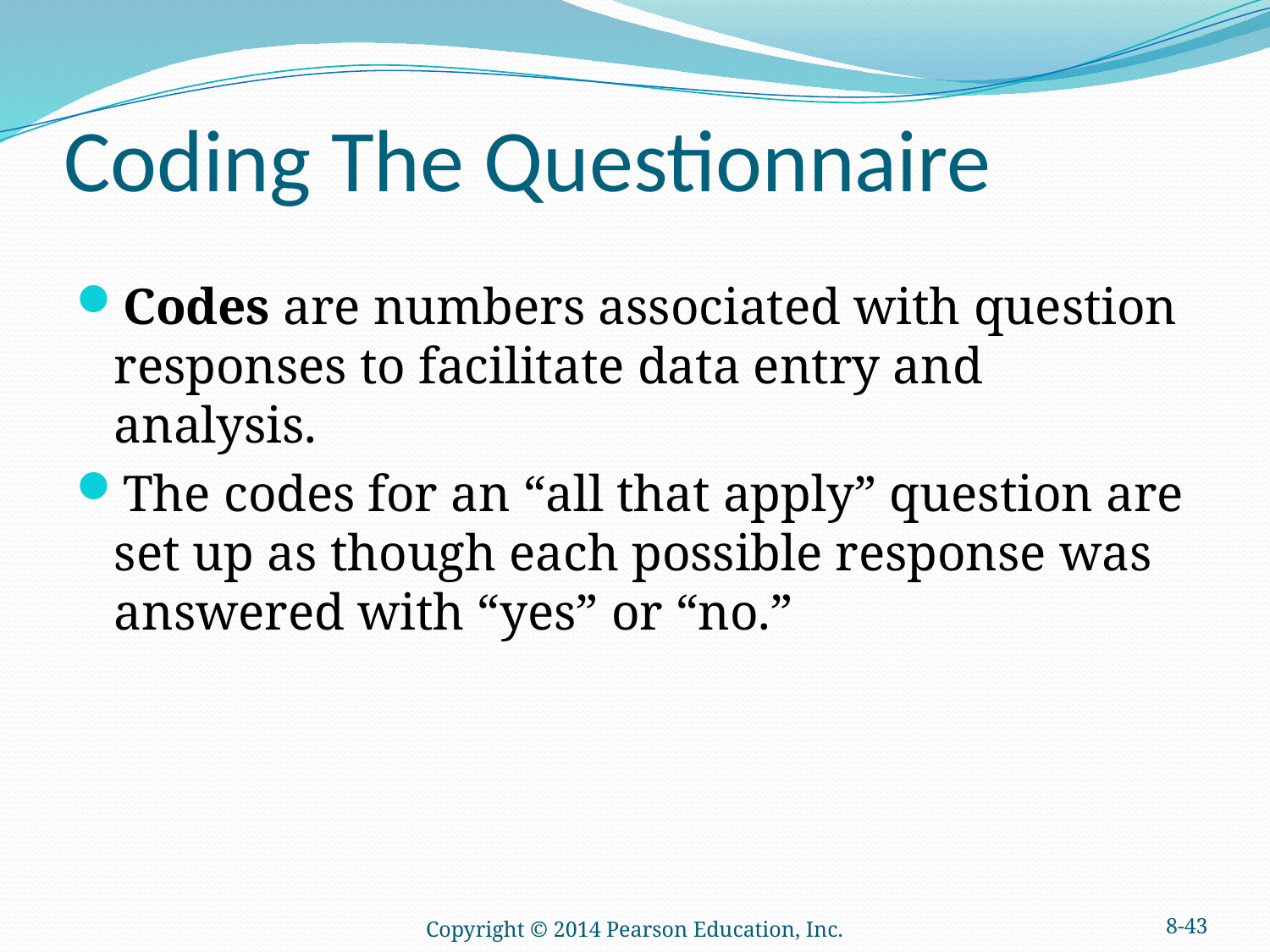

# Coding The Questionnaire
Codes are numbers associated with question responses to facilitate data entry and analysis.
The codes for an “all that apply” question are set up as though each possible response was answered with “yes” or “no.”